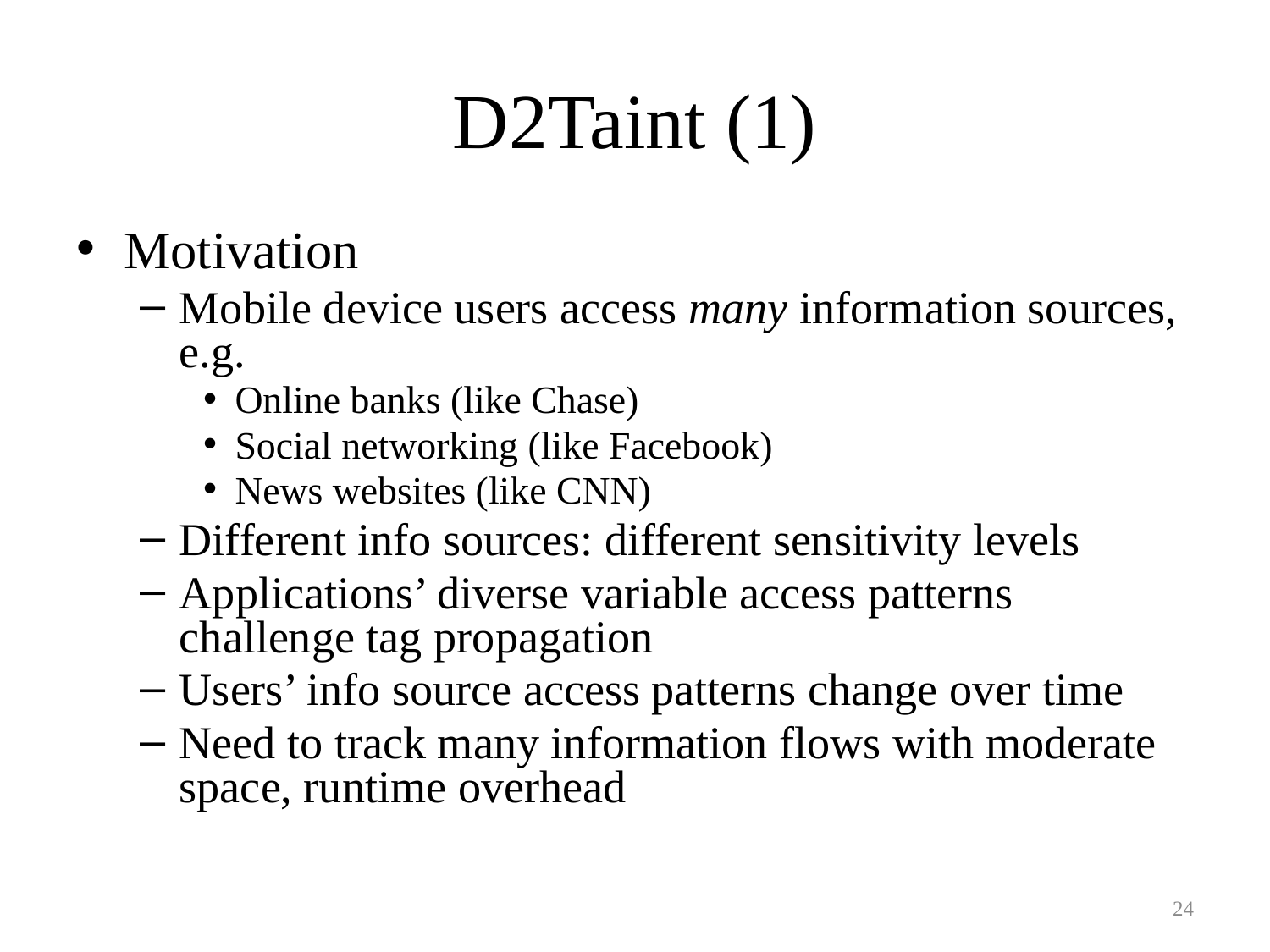

# D2Taint (1)
Motivation
Mobile device users access many information sources, e.g.
Online banks (like Chase)
Social networking (like Facebook)
News websites (like CNN)
Different info sources: different sensitivity levels
Applications’ diverse variable access patterns challenge tag propagation
Users’ info source access patterns change over time
Need to track many information flows with moderate space, runtime overhead

24